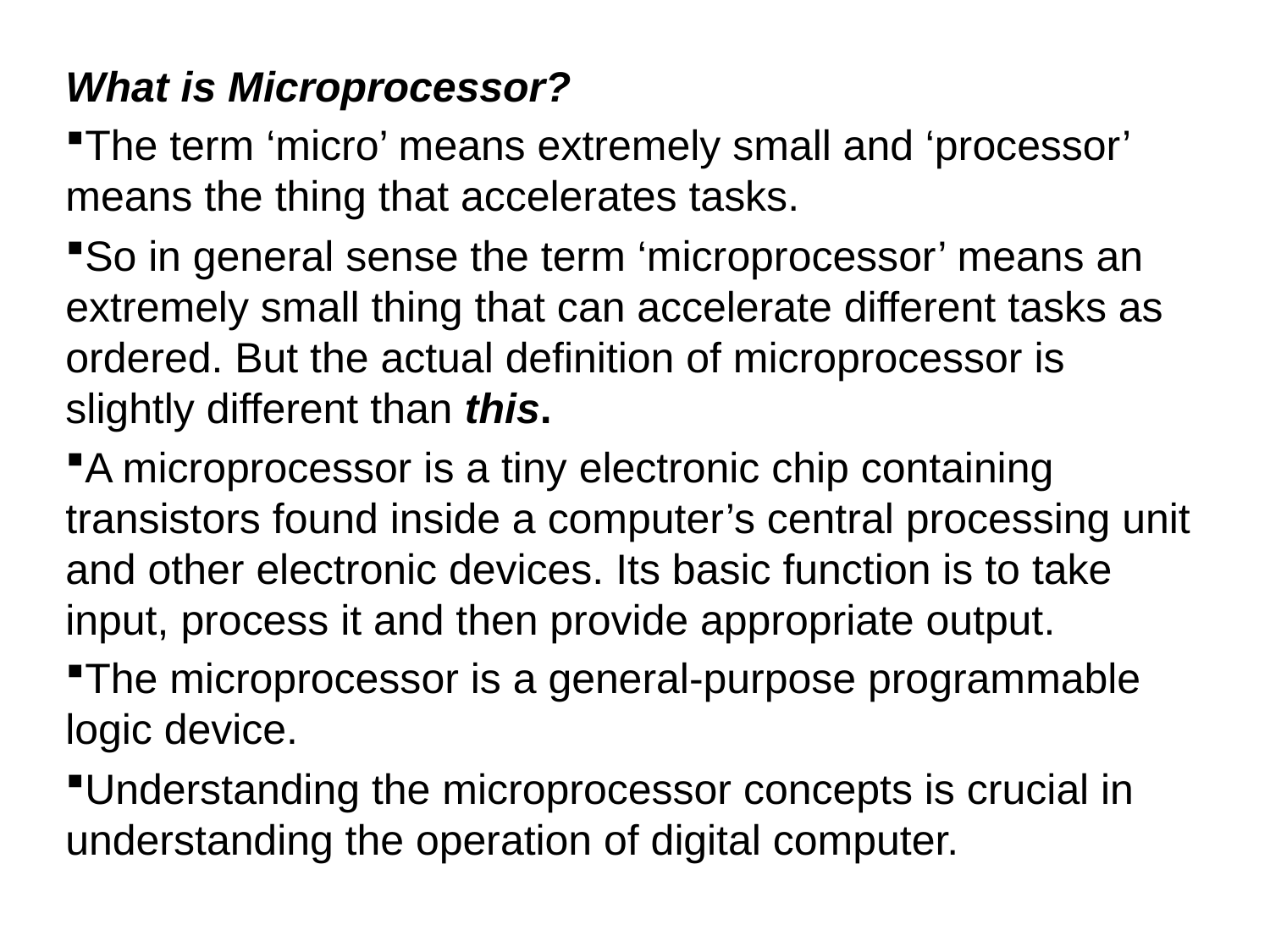

What is Microprocessor?
The term ‘micro’ means extremely small and ‘processor’ means the thing that accelerates tasks.
So in general sense the term ‘microprocessor’ means an extremely small thing that can accelerate different tasks as ordered. But the actual definition of microprocessor is slightly different than this.
A microprocessor is a tiny electronic chip containing transistors found inside a computer’s central processing unit and other electronic devices. Its basic function is to take input, process it and then provide appropriate output.
The microprocessor is a general-purpose programmable logic device.
Understanding the microprocessor concepts is crucial in understanding the operation of digital computer.